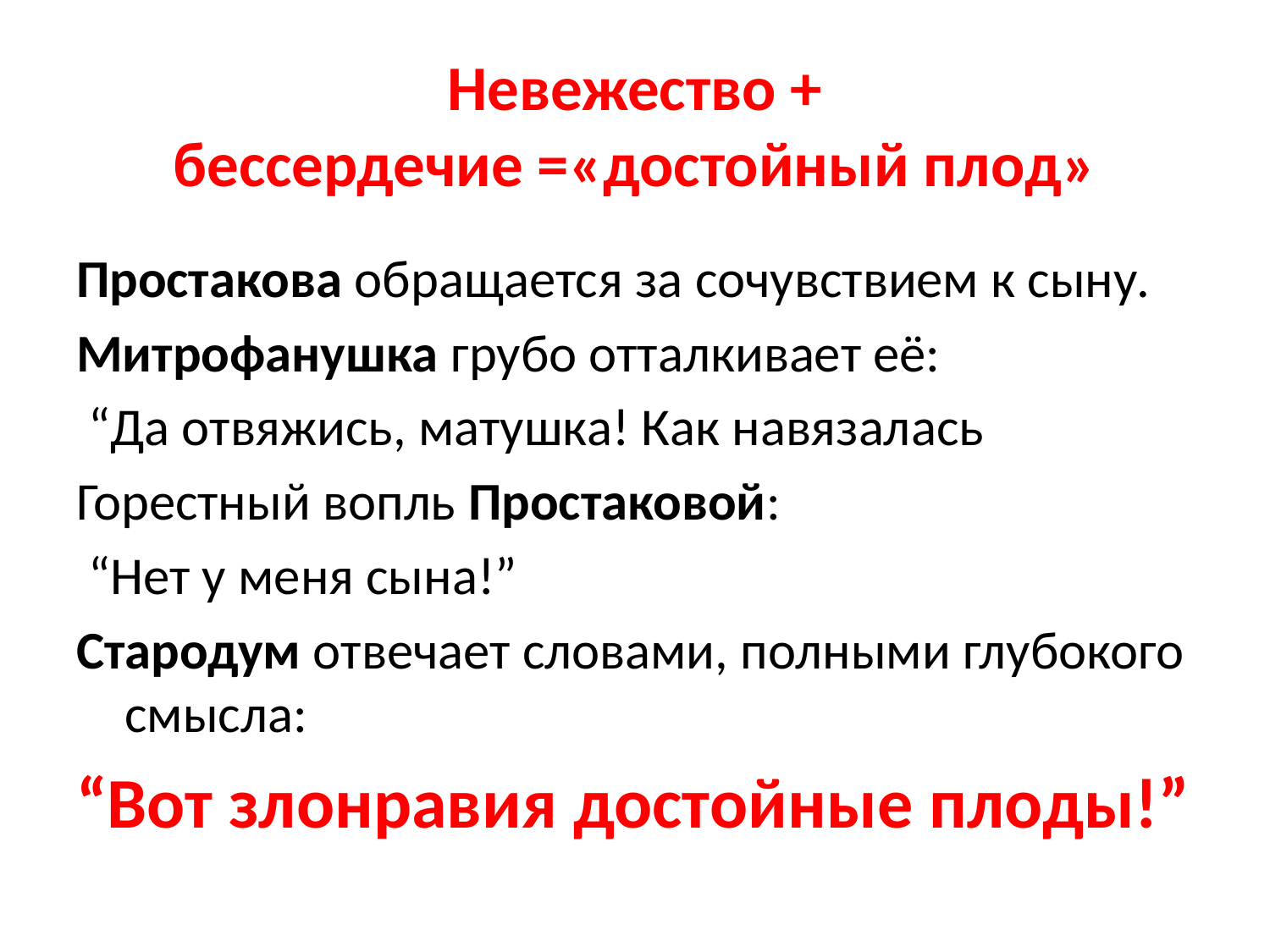

# Невежество + бессердечие =«достойный плод»
Простакова обращается за сочувствием к сыну.
Митрофанушка грубо отталкивает её:
 “Да отвяжись, матушка! Как навязалась
Горестный вопль Простаковой:
 “Нет у меня сына!”
Стародум отвечает словами, полными глубокого смысла:
“Вот злонравия достойные плоды!”